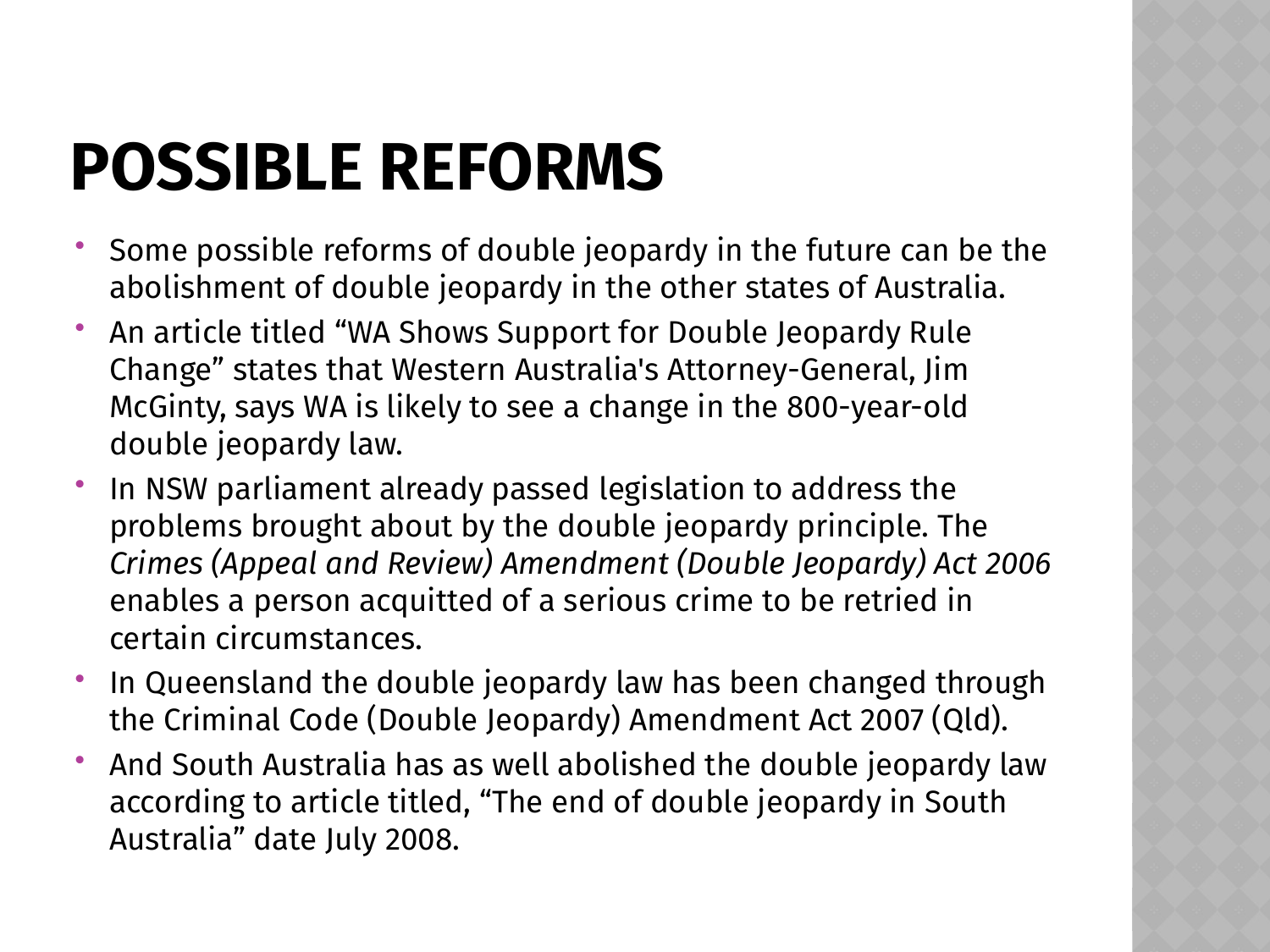

# Possible Reforms
Some possible reforms of double jeopardy in the future can be the abolishment of double jeopardy in the other states of Australia.
An article titled “WA Shows Support for Double Jeopardy Rule Change” states that Western Australia's Attorney-General, Jim McGinty, says WA is likely to see a change in the 800-year-old double jeopardy law.
In NSW parliament already passed legislation to address the problems brought about by the double jeopardy principle. The Crimes (Appeal and Review) Amendment (Double Jeopardy) Act 2006 enables a person acquitted of a serious crime to be retried in certain circumstances.
In Queensland the double jeopardy law has been changed through the Criminal Code (Double Jeopardy) Amendment Act 2007 (Qld).
And South Australia has as well abolished the double jeopardy law according to article titled, “The end of double jeopardy in South Australia” date July 2008.